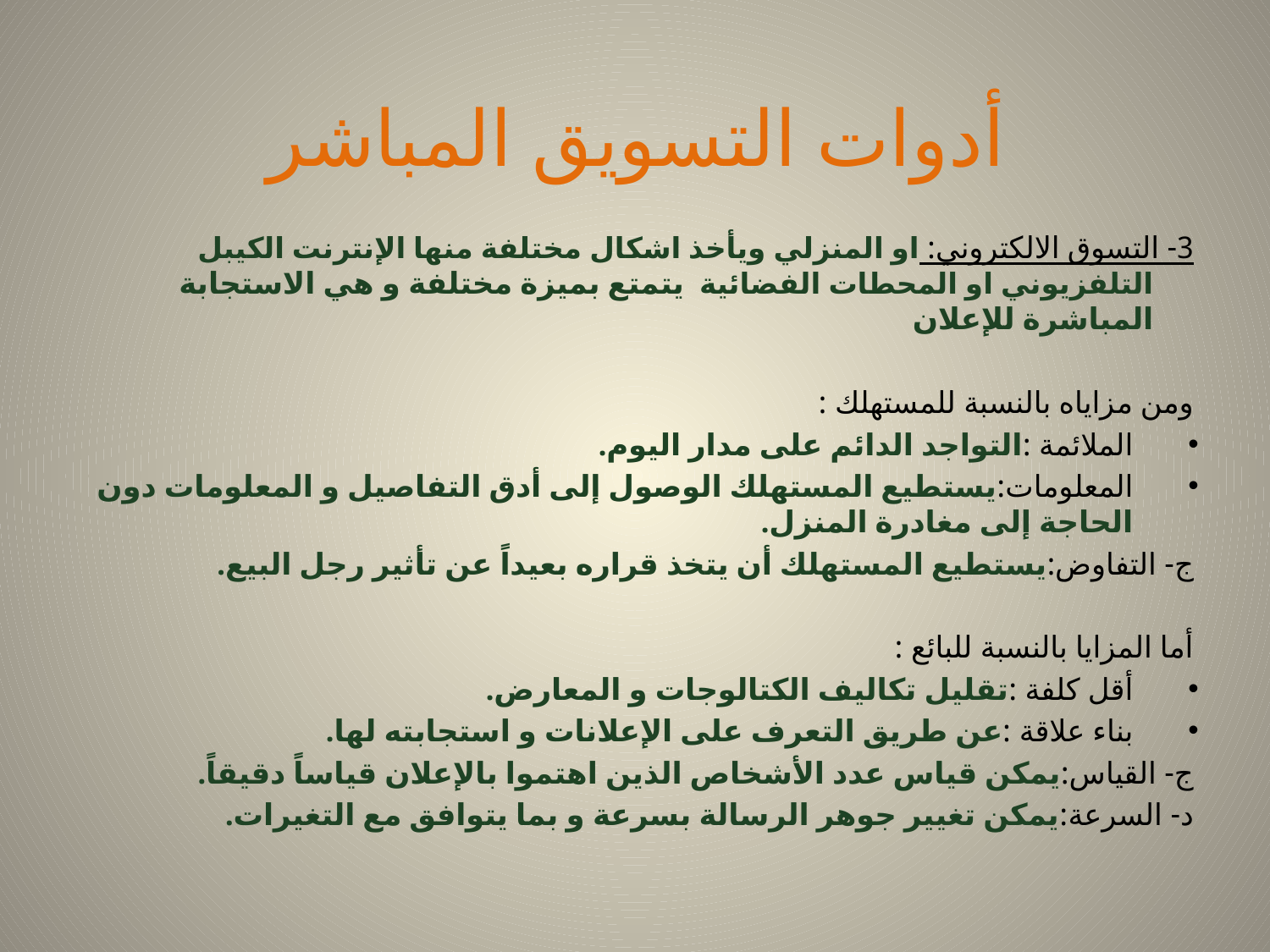

# أدوات التسويق المباشر
3- التسوق الالكتروني: او المنزلي ويأخذ اشكال مختلفة منها الإنترنت الكيبل التلفزيوني او المحطات الفضائية  يتمتع بميزة مختلفة و هي الاستجابة المباشرة للإعلان

ومن مزاياه بالنسبة للمستهلك :
الملائمة :التواجد الدائم على مدار اليوم.
المعلومات:يستطيع المستهلك الوصول إلى أدق التفاصيل و المعلومات دون الحاجة إلى مغادرة المنزل.
ج- التفاوض:يستطيع المستهلك أن يتخذ قراره بعيداً عن تأثير رجل البيع.

أما المزايا بالنسبة للبائع :
أقل كلفة :تقليل تكاليف الكتالوجات و المعارض.
بناء علاقة :عن طريق التعرف على الإعلانات و استجابته لها.
ج- القياس:يمكن قياس عدد الأشخاص الذين اهتموا بالإعلان قياساً دقيقاً.
د- السرعة:يمكن تغيير جوهر الرسالة بسرعة و بما يتوافق مع التغيرات.